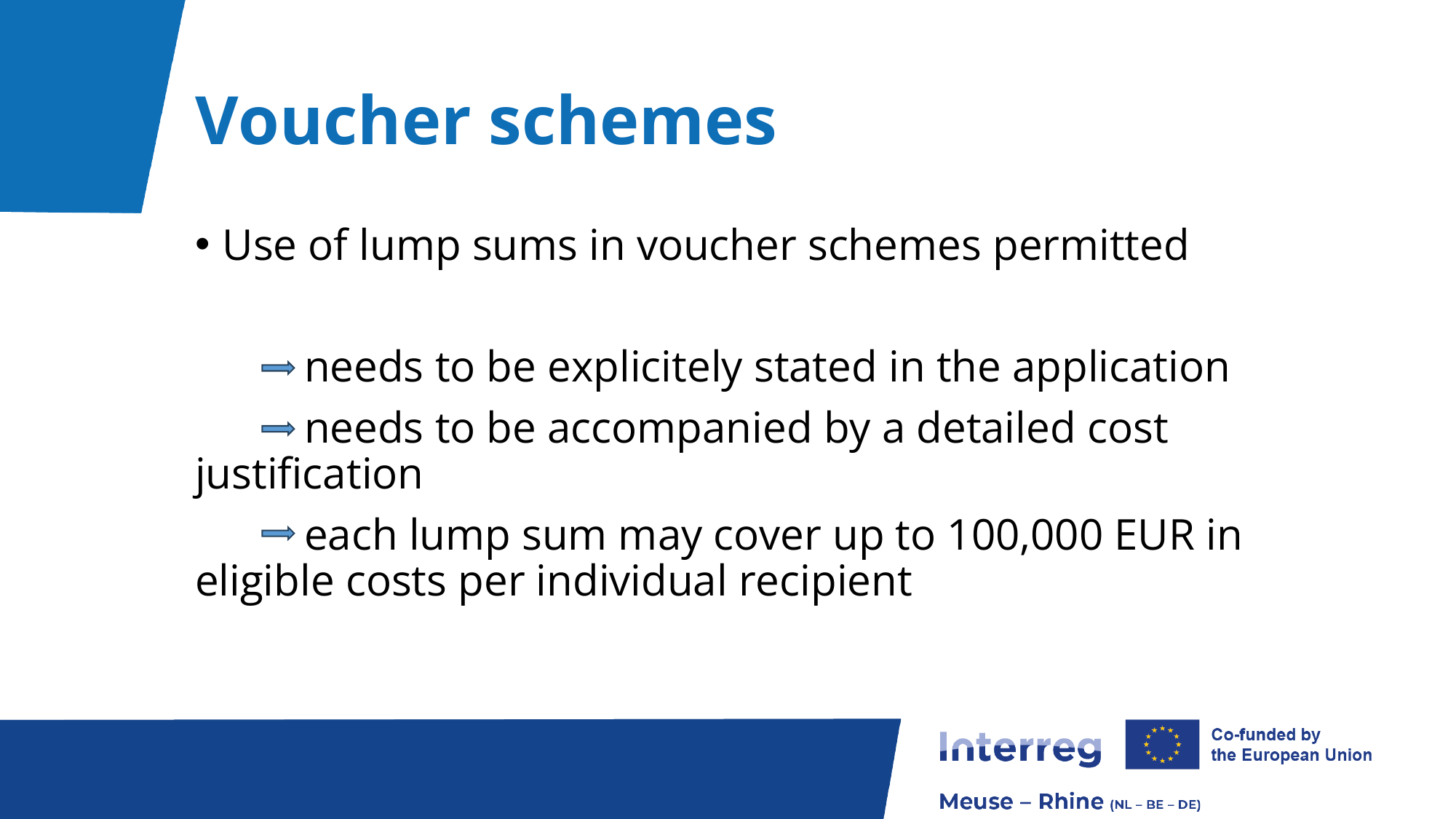

# Voucher schemes
Use of lump sums in voucher schemes permitted

	needs to be explicitely stated in the application
	needs to be accompanied by a detailed cost 	justification
	each lump sum may cover up to 100,000 EUR in 	eligible costs per individual recipient